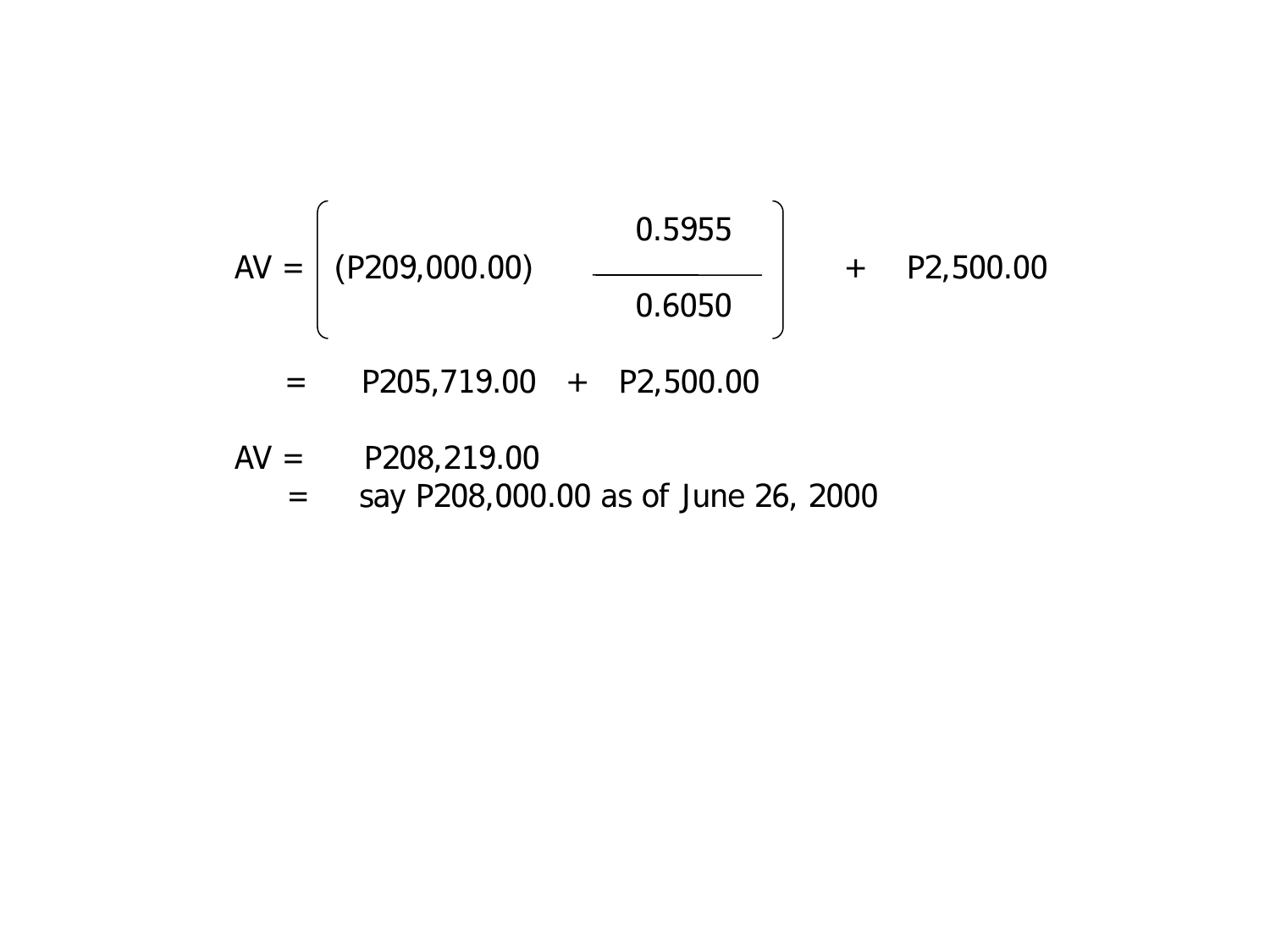

0.5955
	AV =   (P209,000.00) 	                       +    P2,500.00
				  0.6050

	     =	P205,719.00   +   P2,500.00

	AV =      P208,219.00
                  =     say P208,000.00 as of June 26, 2000